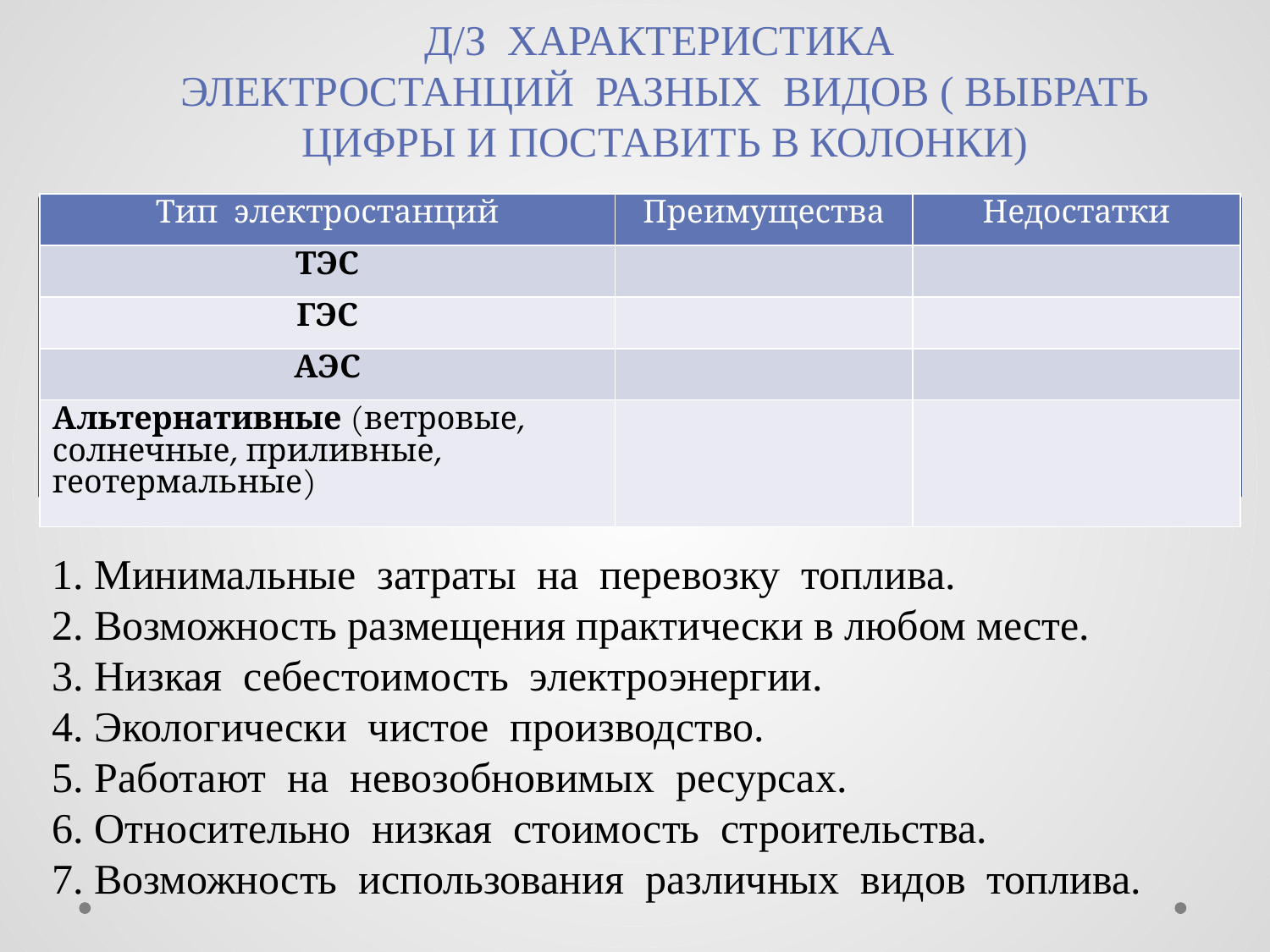

Д/З  Характеристика
электростанций  разных  видов ( выбрать цифры и поставить в колонки)
| Тип электростанций | Преимущества | Недостатки |
| --- | --- | --- |
| ТЭС |  |  |
| ГЭС |  |  |
| АЭС |  |  |
| Альтернативные (ветровые, солнечные, приливные, геотермальные) |  |  |
Закрепление.
Заполните  таблицу,  вставив  цифру  каждого  утвержде-ния  в  соответствующую  ячейку.
1. Минимальные  затраты  на  перевозку  топлива.
2. Возможность размещения практически в любом месте.
3. Низкая  себестоимость  электроэнергии.
4. Экологически  чистое  производство.
5. Работают  на  невозобновимых  ресурсах.
6. Относительно  низкая  стоимость  строительства.
7. Возможность  использования  различных  видов  топлива.